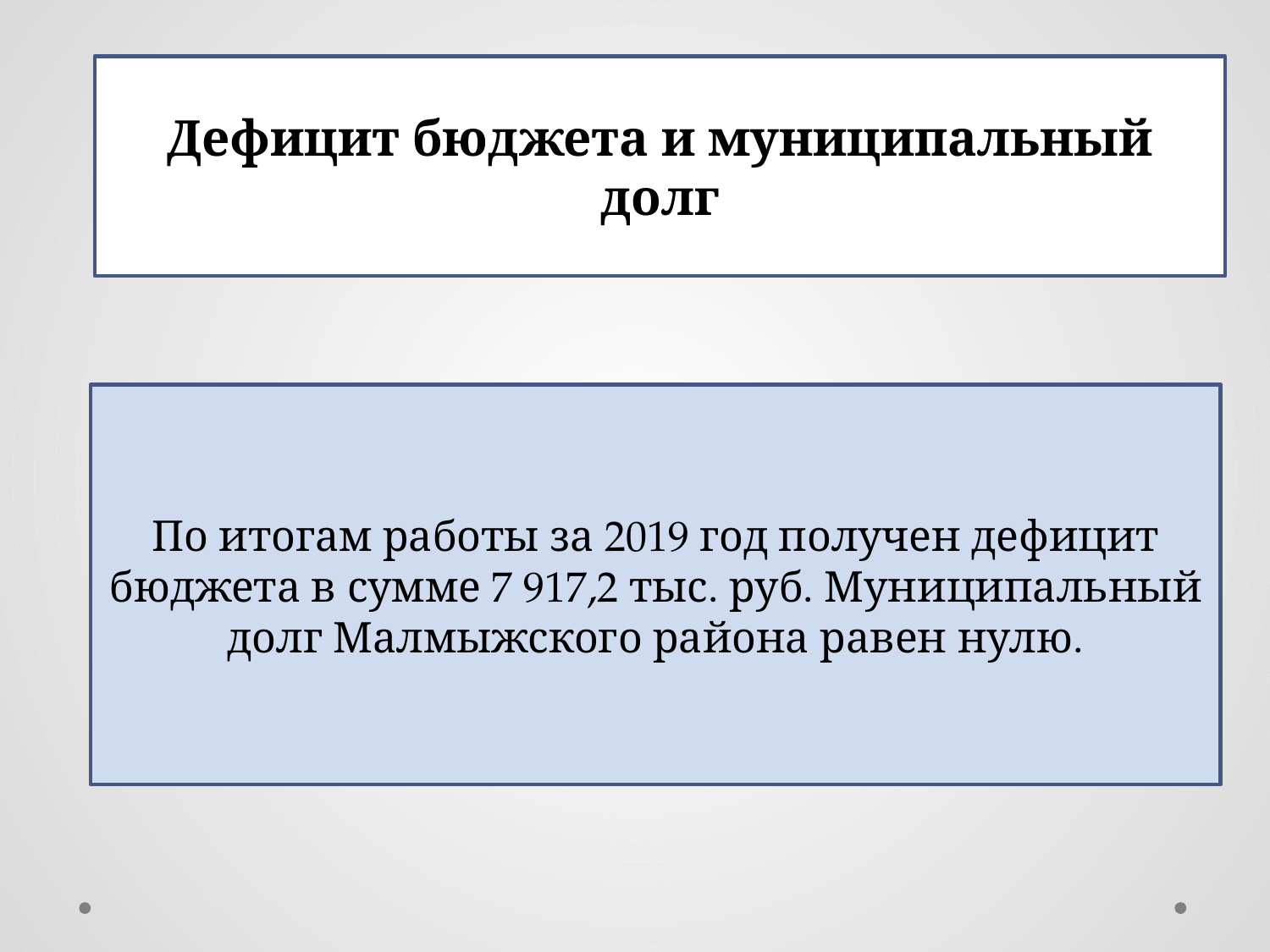

Дефицит бюджета и муниципальный долг
По итогам работы за 2019 год получен дефицит бюджета в сумме 7 917,2 тыс. руб. Муниципальный долг Малмыжского района равен нулю.